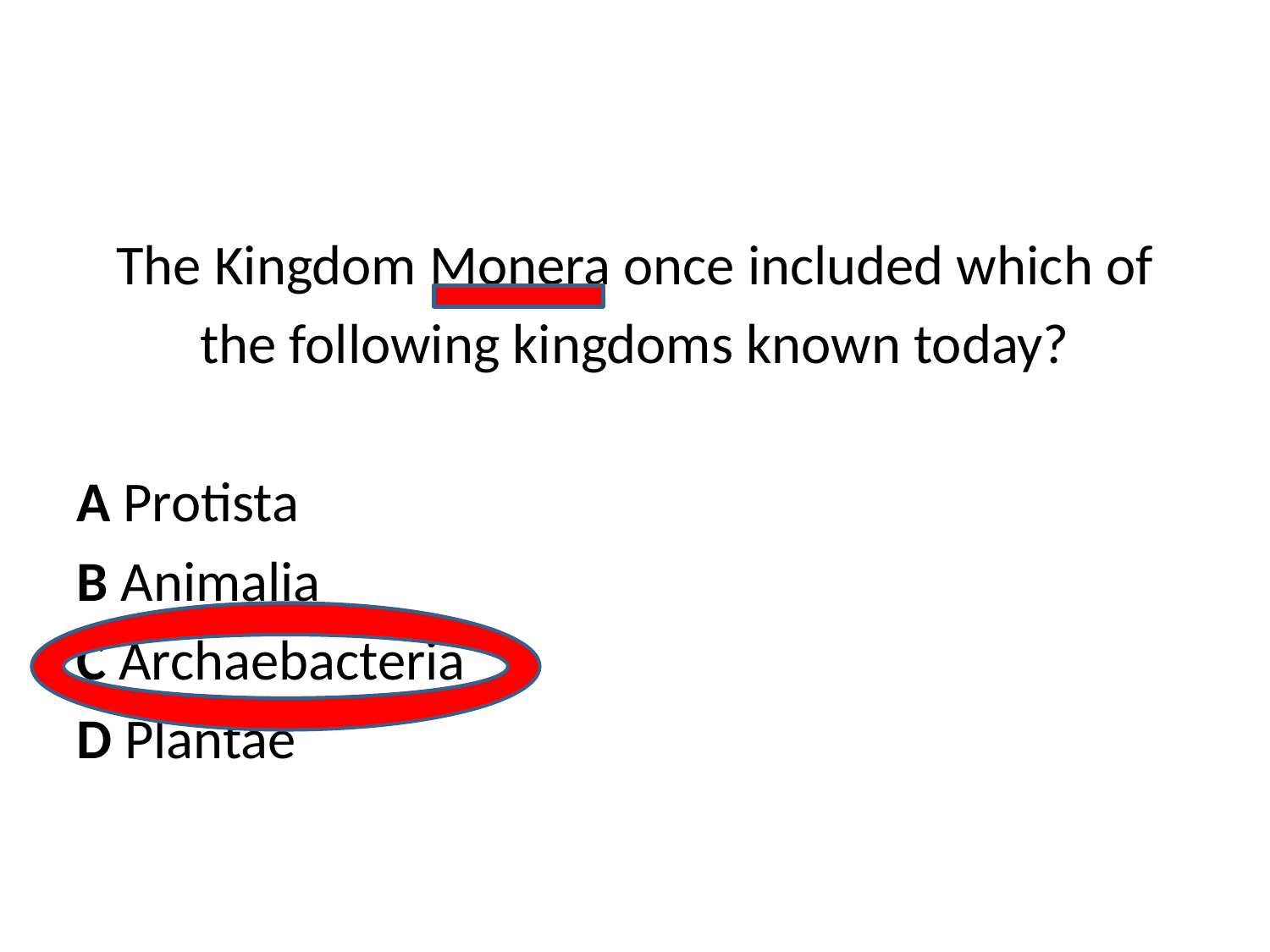

The Kingdom Monera once included which of
the following kingdoms known today?

A Protista
B Animalia
C Archaebacteria
D Plantae